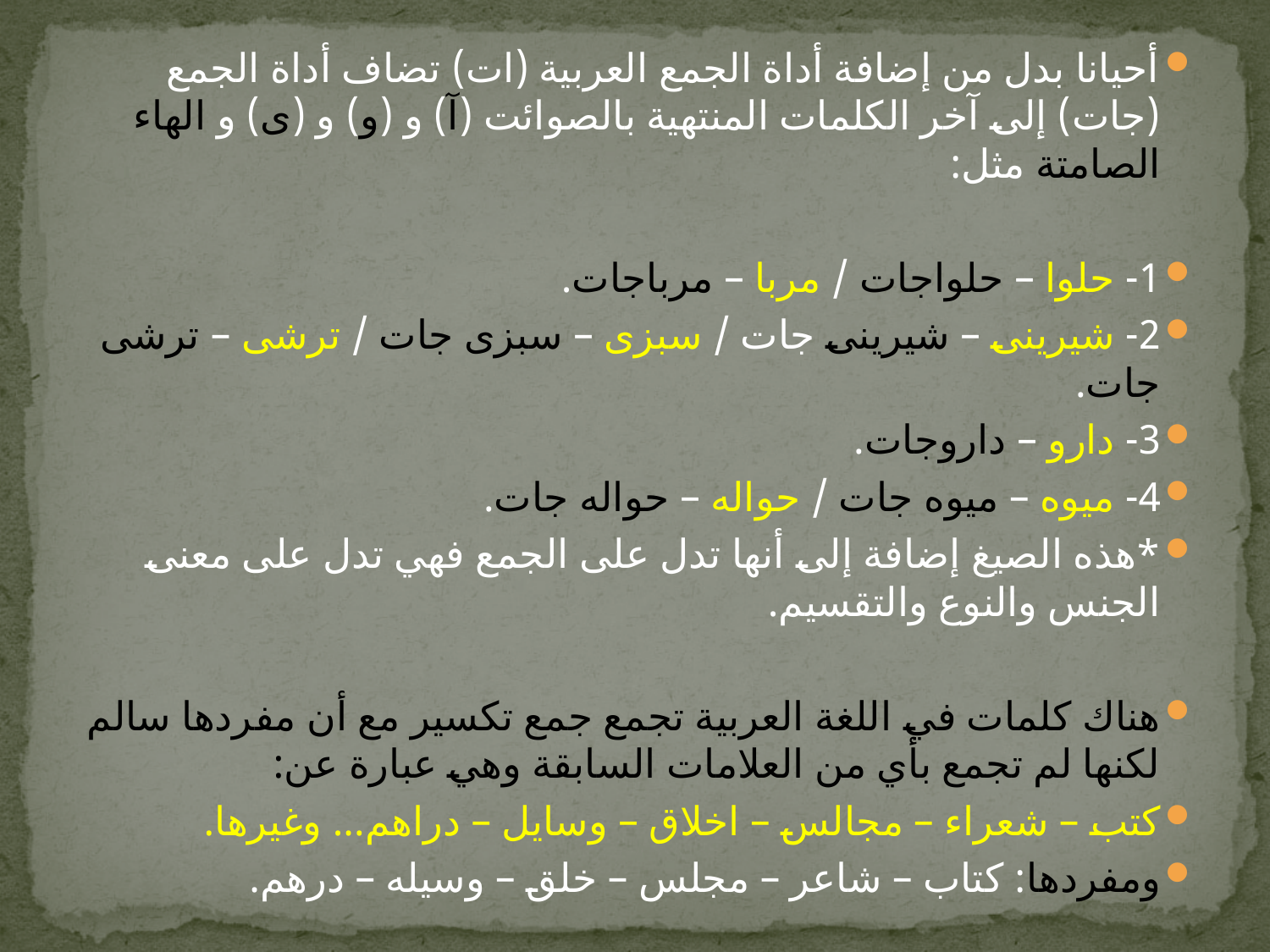

أحيانا بدل من إضافة أداة الجمع العربية (ات) تضاف أداة الجمع (جات) إلى آخر الكلمات المنتهية بالصوائت (آ) و (و) و (ى) و الهاء الصامتة مثل:

1- حلوا – حلواجات / مربا – مرباجات.
2- شيرينى – شيرينى جات / سبزى – سبزى جات / ترشى – ترشى جات.
3- دارو – داروجات.
4- ميوه – ميوه جات / حواله – حواله جات.
*هذه الصيغ إضافة إلى أنها تدل على الجمع فهي تدل على معنى الجنس والنوع والتقسيم.

هناك كلمات في اللغة العربية تجمع جمع تكسير مع أن مفردها سالم لكنها لم تجمع بأي من العلامات السابقة وهي عبارة عن:
كتب – شعراء – مجالس – اخلاق – وسايل – دراهم... وغيرها.
ومفردها: كتاب – شاعر – مجلس – خلق – وسيله – درهم.